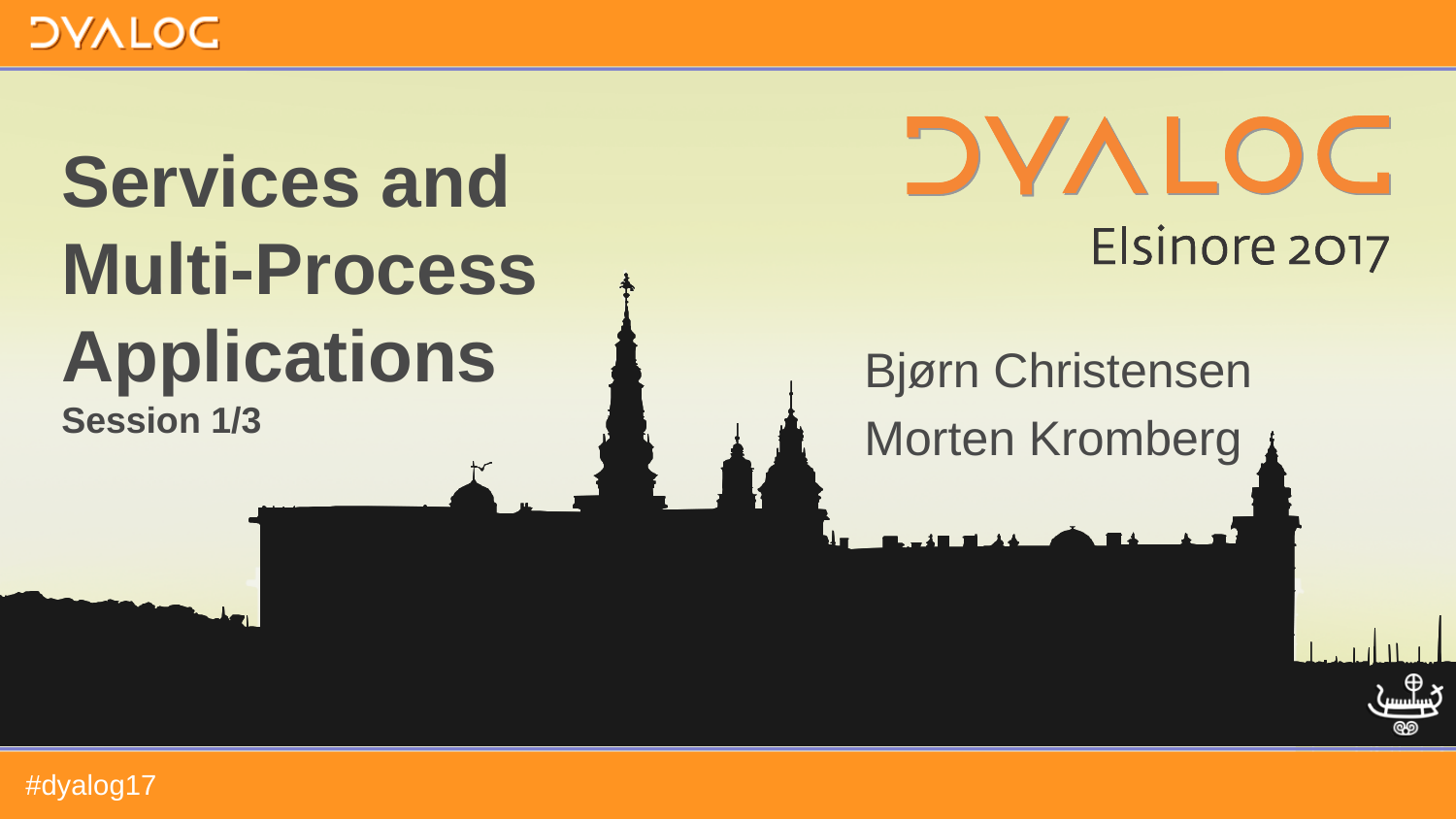

# Services and Multi-Process Applications Session 1/3
Bjørn Christensen
Morten Kromberg